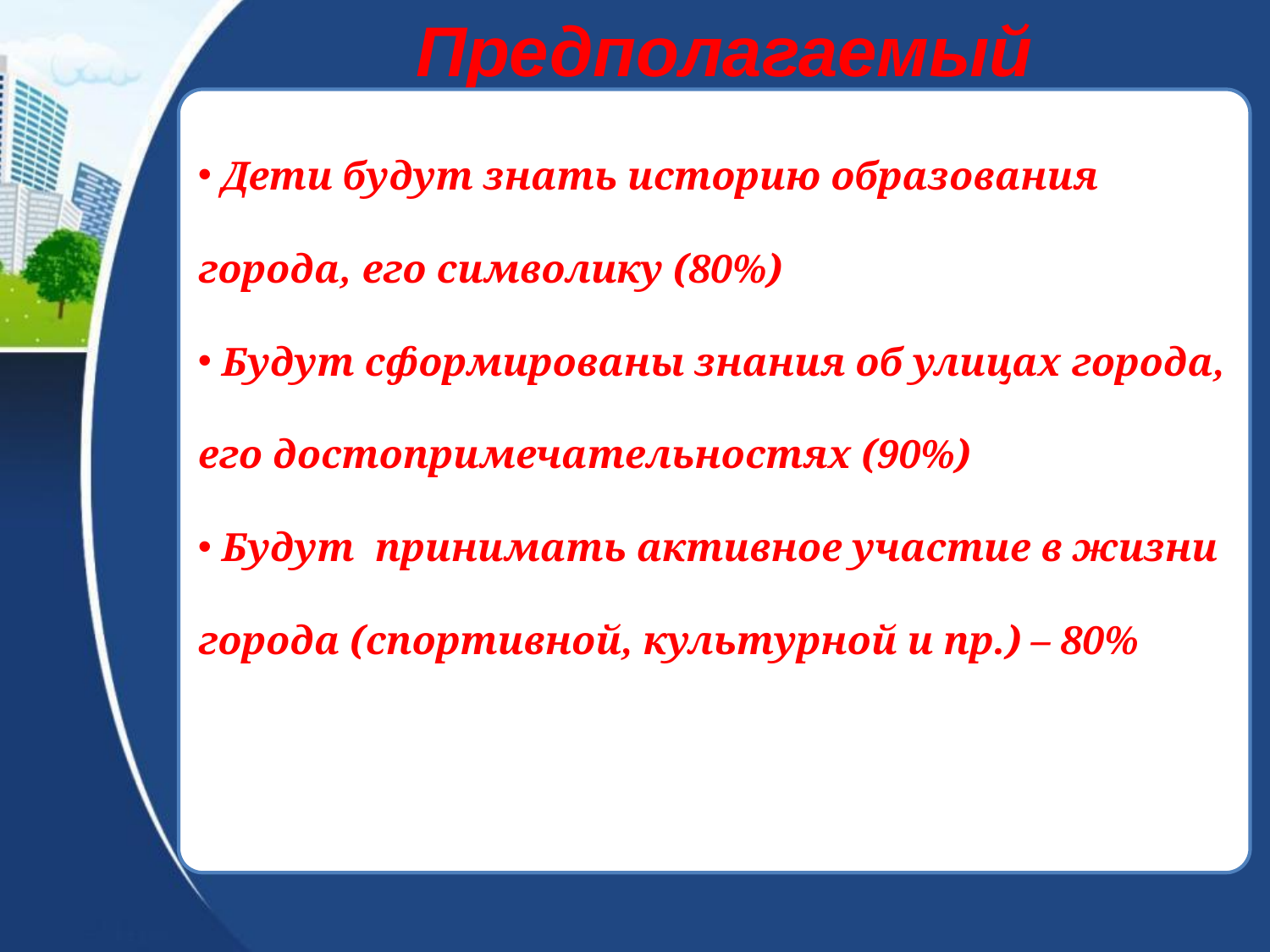

Предполагаемый результат

 Дети будут знать историю образования города, его символику (80%)
 Будут сформированы знания об улицах города, его достопримечательностях (90%)
 Будут  принимать активное участие в жизни города (спортивной, культурной и пр.) – 80%